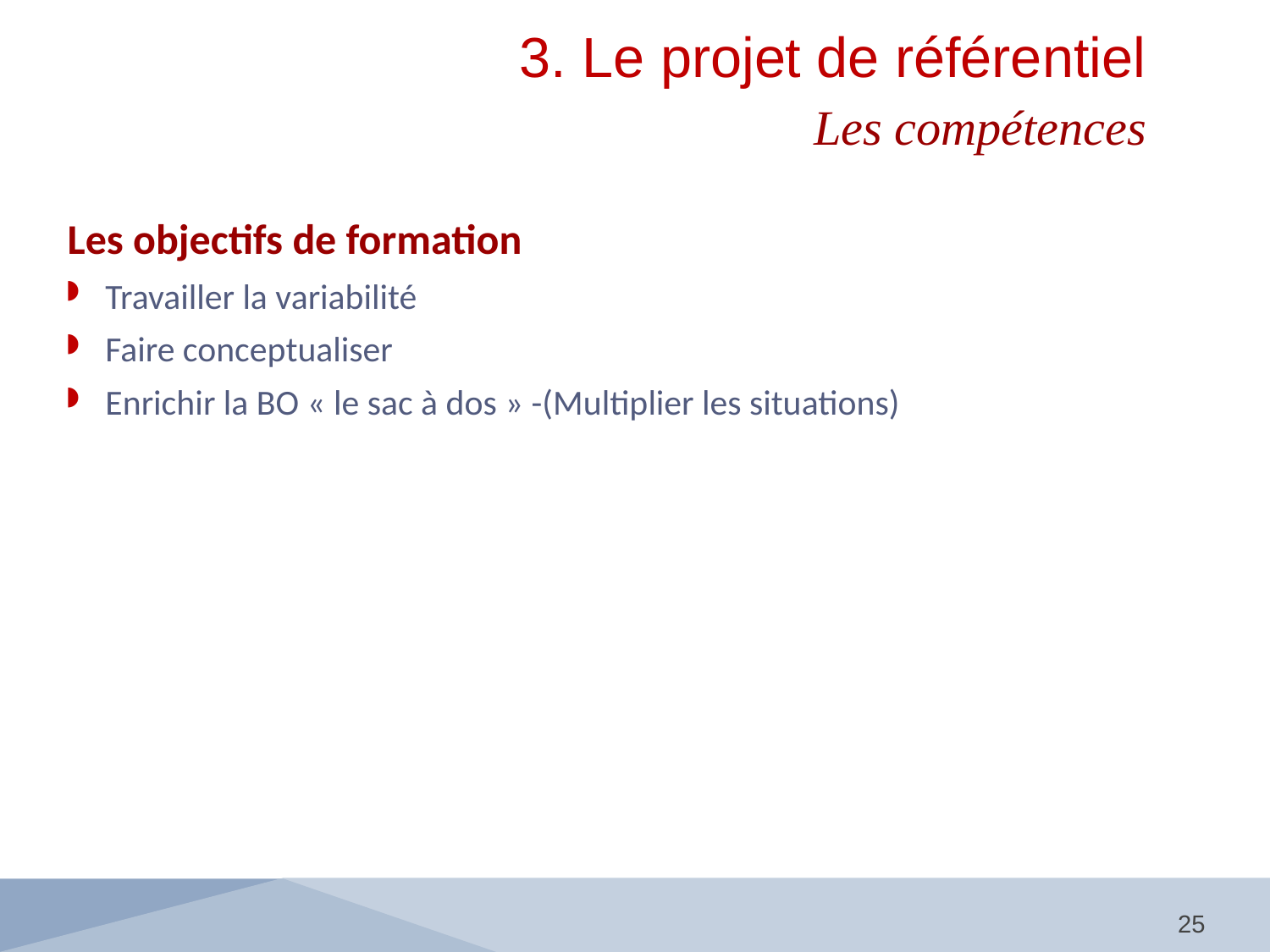

3. Le projet de référentiel
 Les compétences
Les objectifs de formation
Travailler la variabilité
Faire conceptualiser
Enrichir la BO « le sac à dos » -(Multiplier les situations)
25